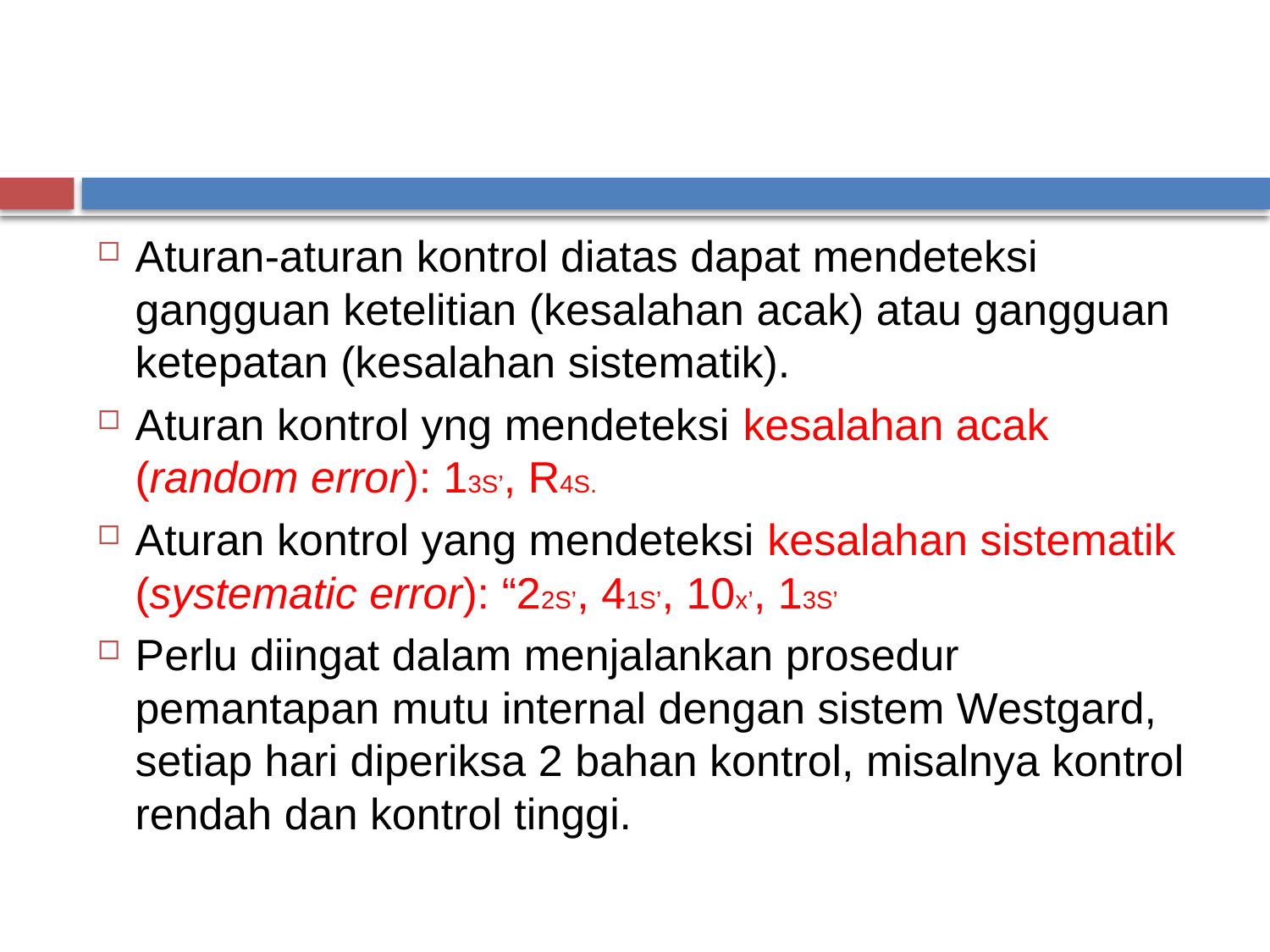

Aturan-aturan kontrol diatas dapat mendeteksi gangguan ketelitian (kesalahan acak) atau gangguan ketepatan (kesalahan sistematik).
Aturan kontrol yng mendeteksi kesalahan acak (random error): 13S’, R4S.
Aturan kontrol yang mendeteksi kesalahan sistematik (systematic error): “22S’, 41S’, 10x’, 13S’
Perlu diingat dalam menjalankan prosedur pemantapan mutu internal dengan sistem Westgard, setiap hari diperiksa 2 bahan kontrol, misalnya kontrol rendah dan kontrol tinggi.